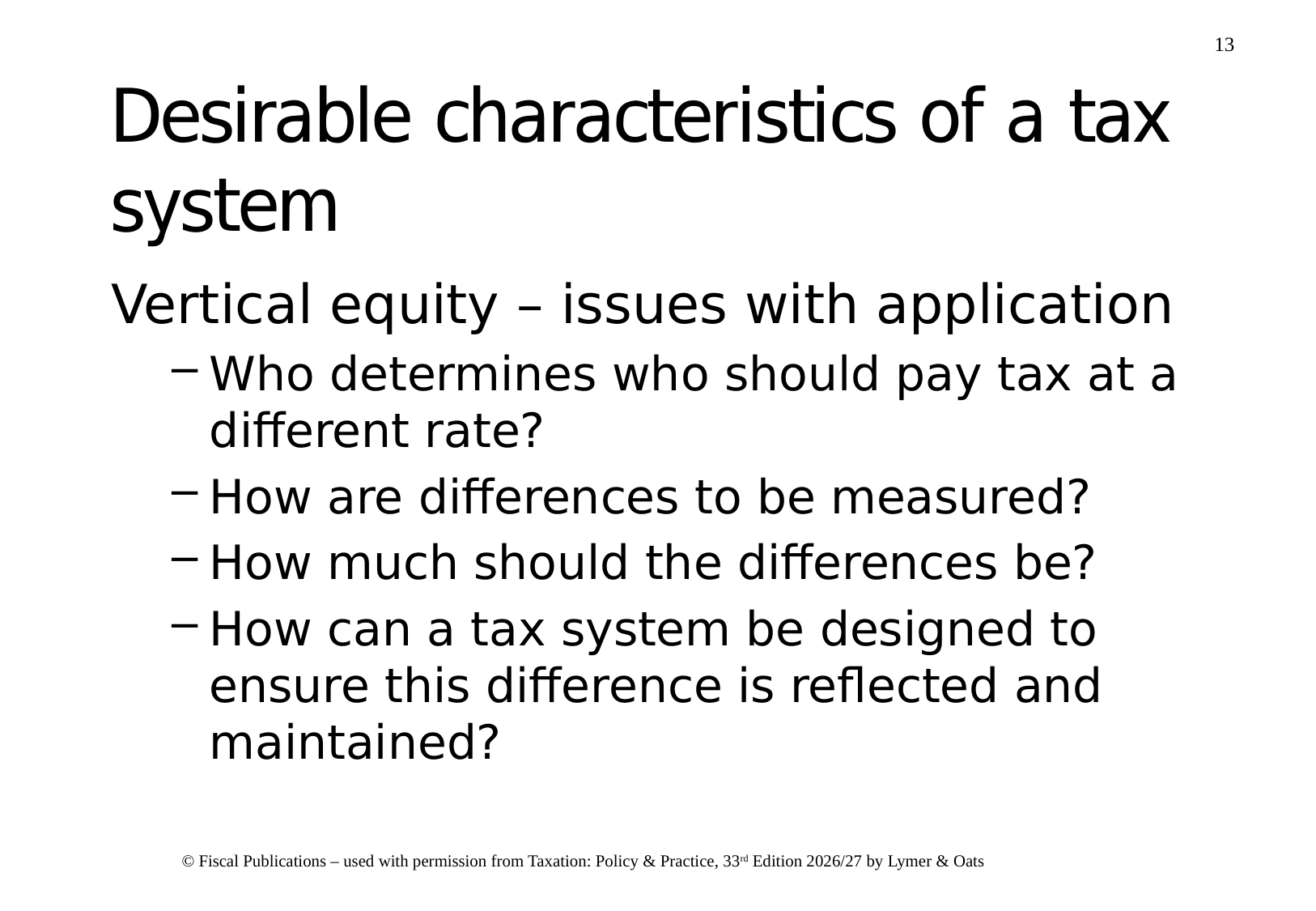

# Desirable characteristics of a tax system
Vertical equity – issues with application
Who determines who should pay tax at a different rate?
How are differences to be measured?
How much should the differences be?
How can a tax system be designed to ensure this difference is reflected and maintained?